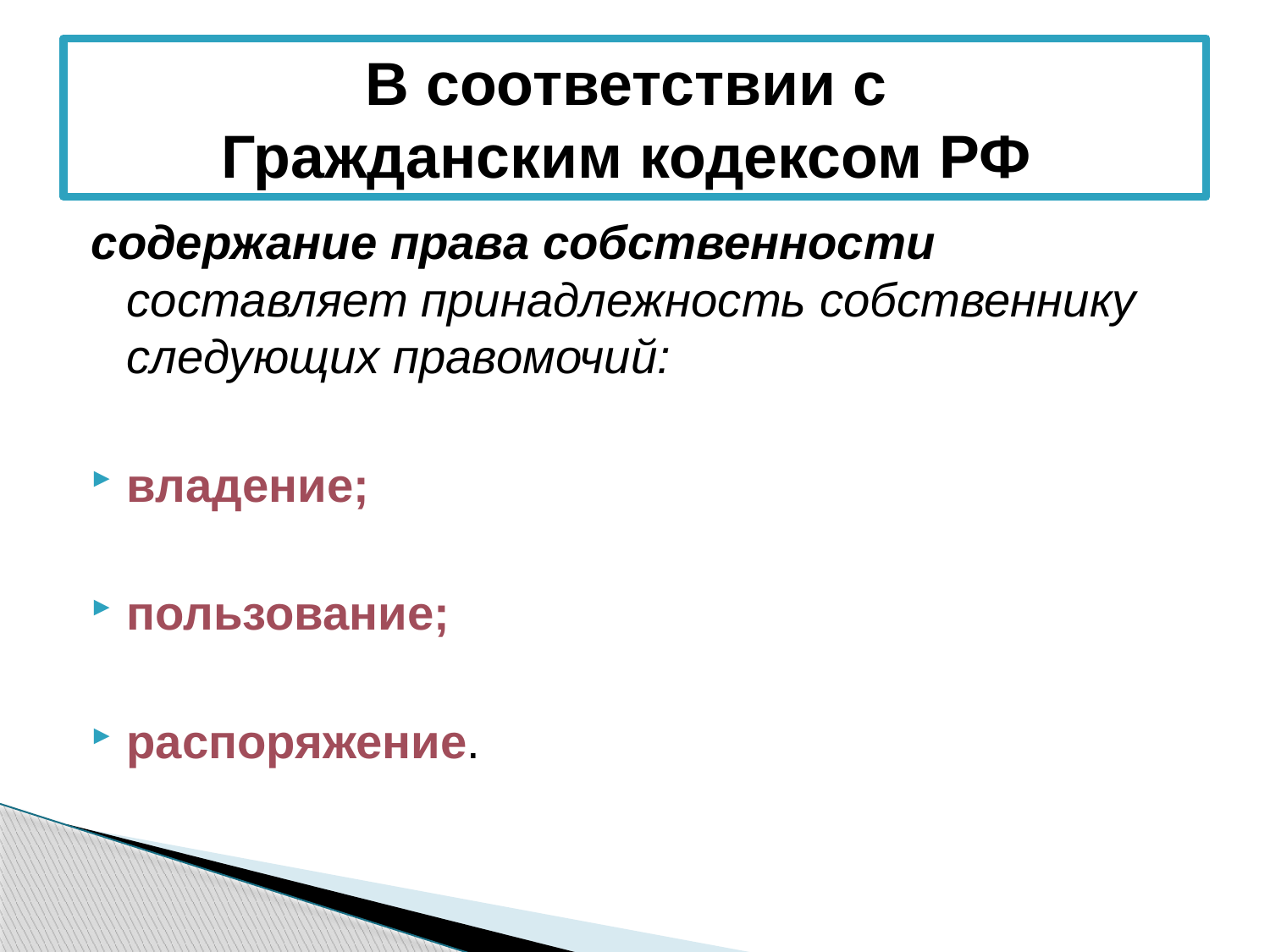

# В соответствии с Гражданским кодексом РФ
содержание права собственности составляет принадлежность собственнику следующих правомочий:

владение;

пользование;

распоряжение.